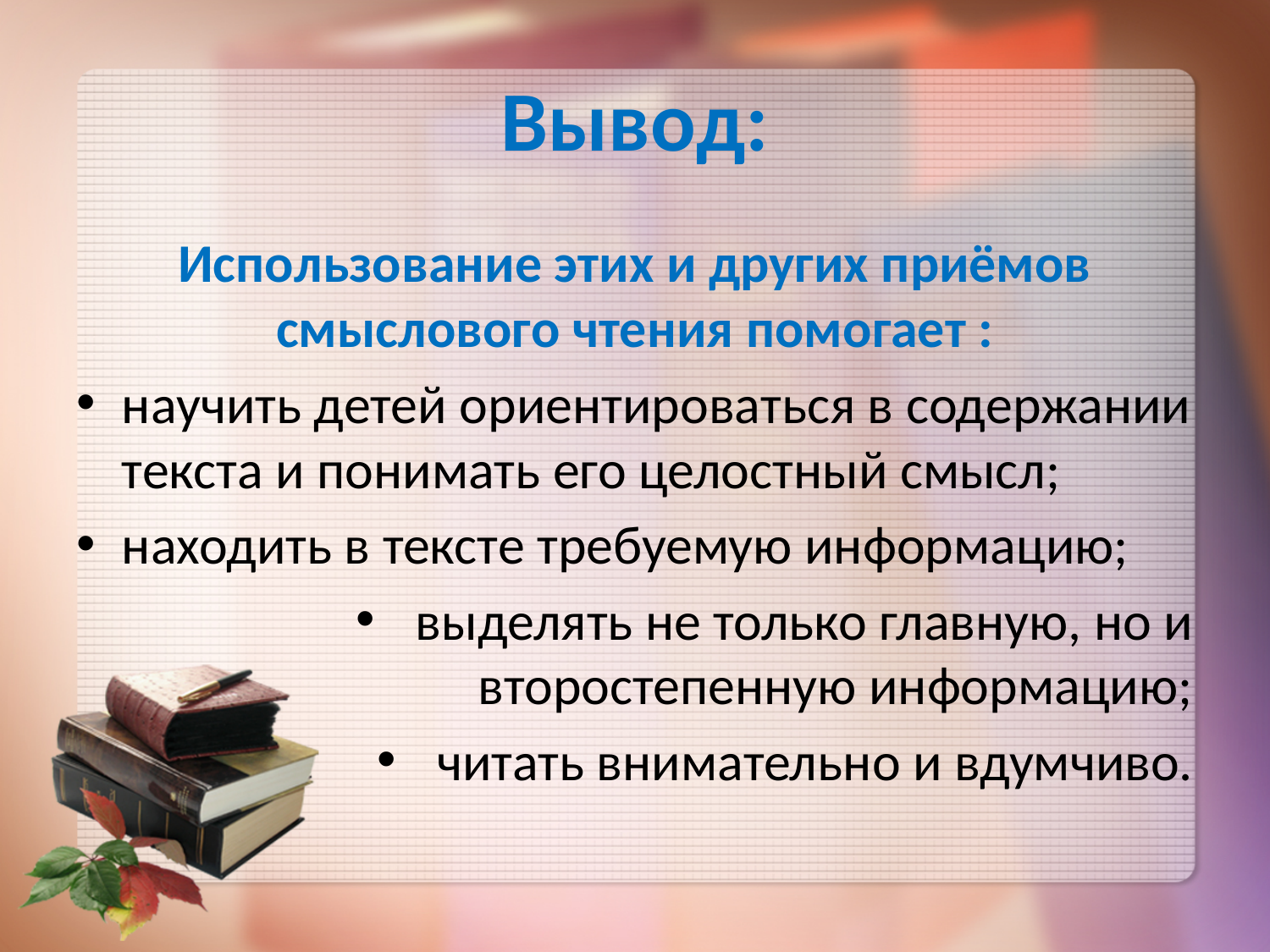

# Вывод:
Использование этих и других приёмов смыслового чтения помогает :
научить детей ориентироваться в содержании текста и понимать его целостный смысл;
находить в тексте требуемую информацию;
выделять не только главную, но и второстепенную информацию;
читать внимательно и вдумчиво.